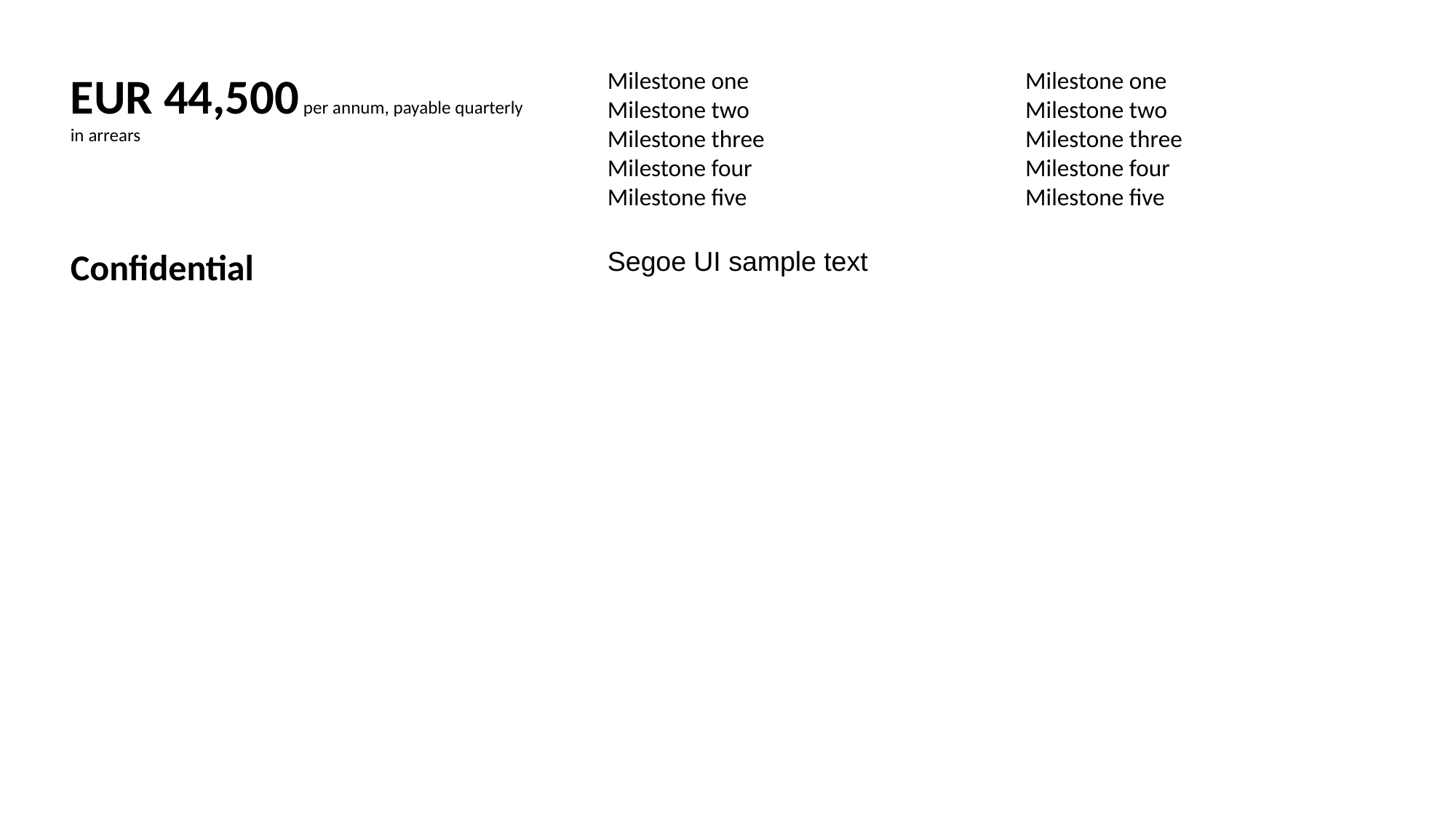

EUR 44,500 per annum, payable quarterly in arrears
Milestone one
Milestone two
Milestone three
Milestone four
Milestone five
Milestone one
Milestone two
Milestone three
Milestone four
Milestone five
Confidential
Segoe UI sample text